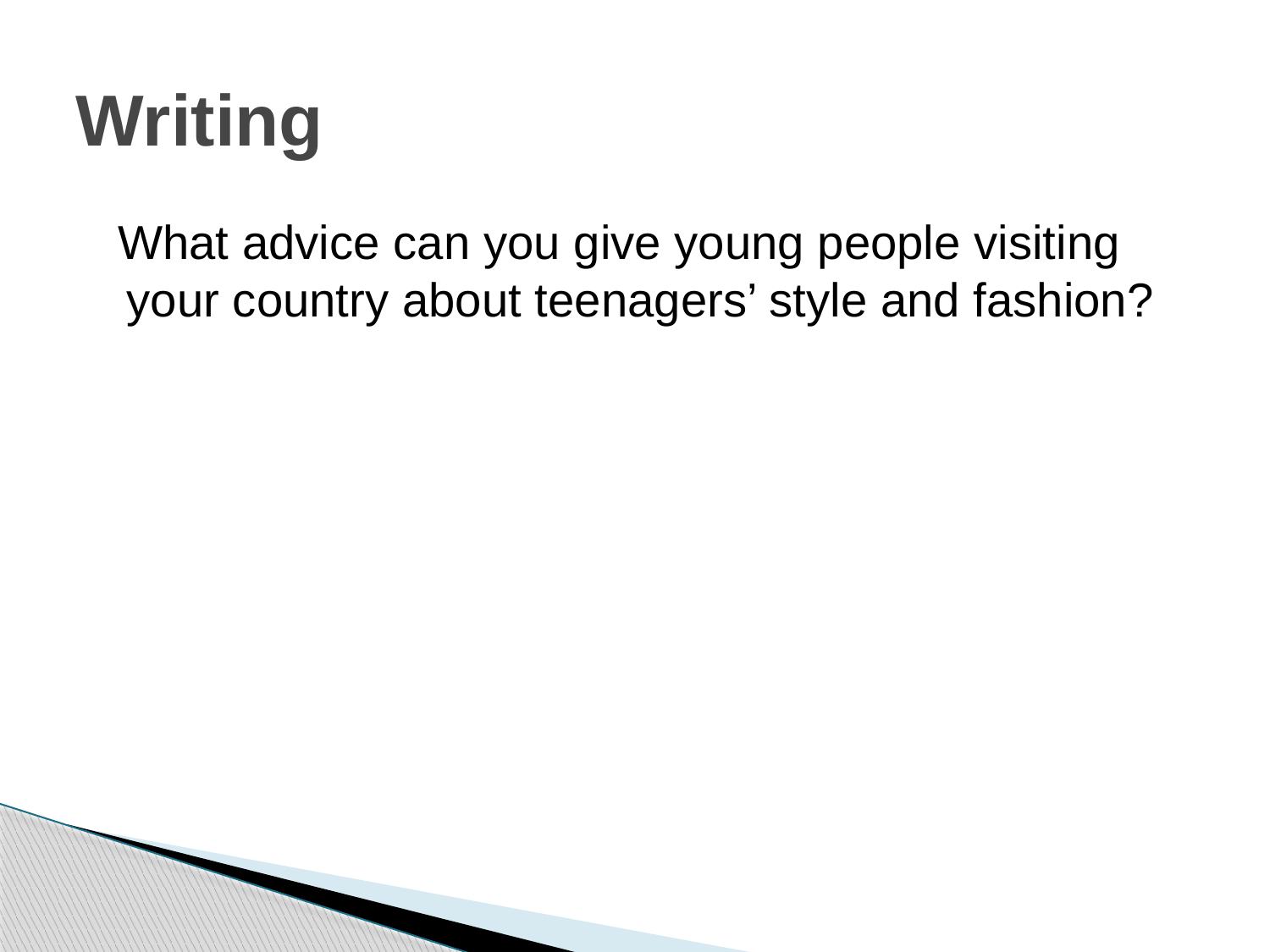

# Writing
  What advice can you give young people visiting your country about teenagers’ style and fashion?